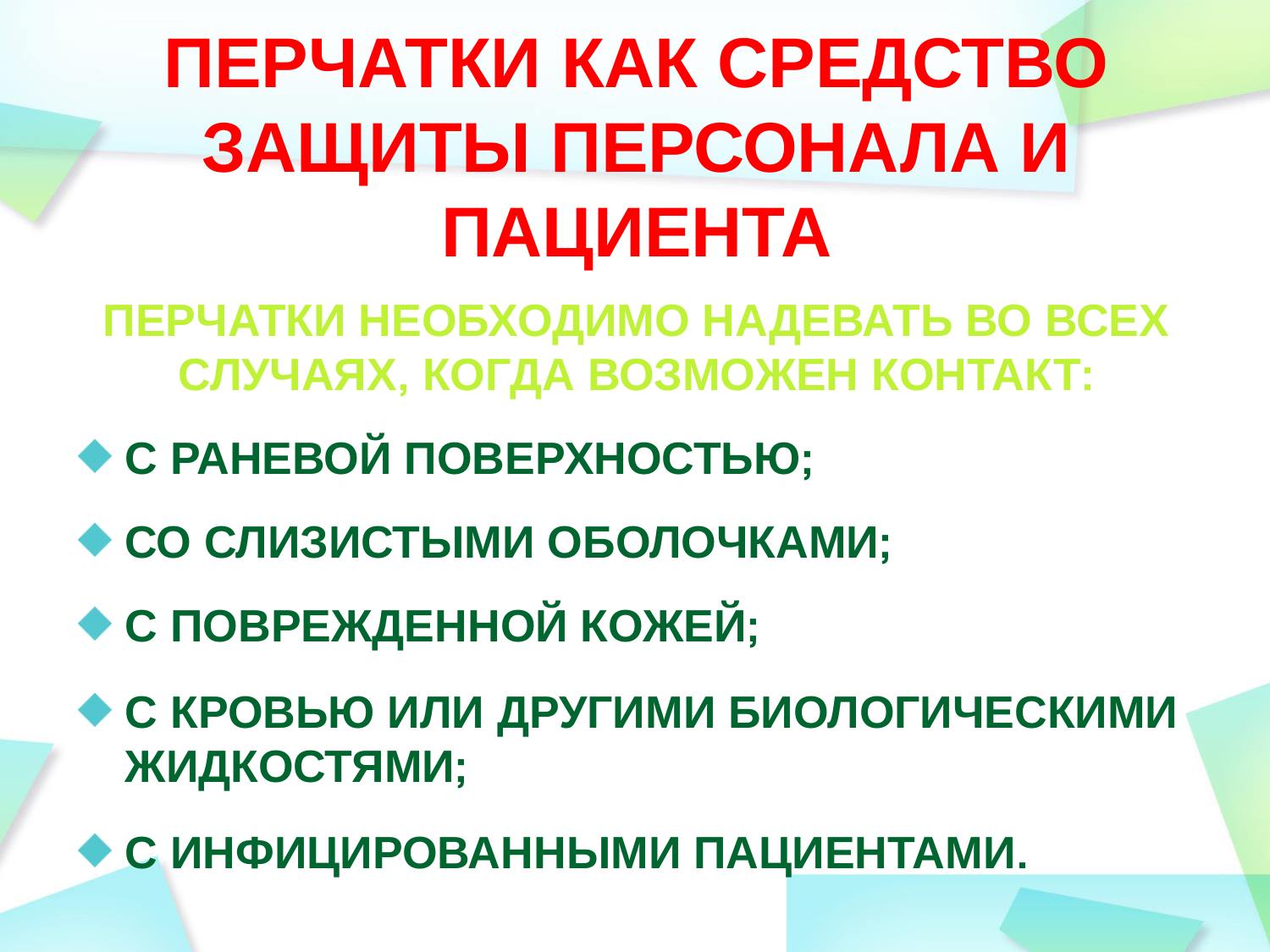

# ПЕРЧАТКИ КАК СРЕДСТВО ЗАЩИТЫ ПЕРСОНАЛА И ПАЦИЕНТА
ПЕРЧАТКИ НЕОБХОДИМО НАДЕВАТЬ ВО ВСЕХ СЛУЧАЯХ, КОГДА ВОЗМОЖЕН КОНТАКТ:

С РАНЕВОЙ ПОВЕРХНОСТЬЮ;

СО СЛИЗИСТЫМИ ОБОЛОЧКАМИ;

С ПОВРЕЖДЕННОЙ КОЖЕЙ;

С КРОВЬЮ ИЛИ ДРУГИМИ БИОЛОГИЧЕСКИМИ ЖИДКОСТЯМИ;

С ИНФИЦИРОВАННЫМИ ПАЦИЕНТАМИ.